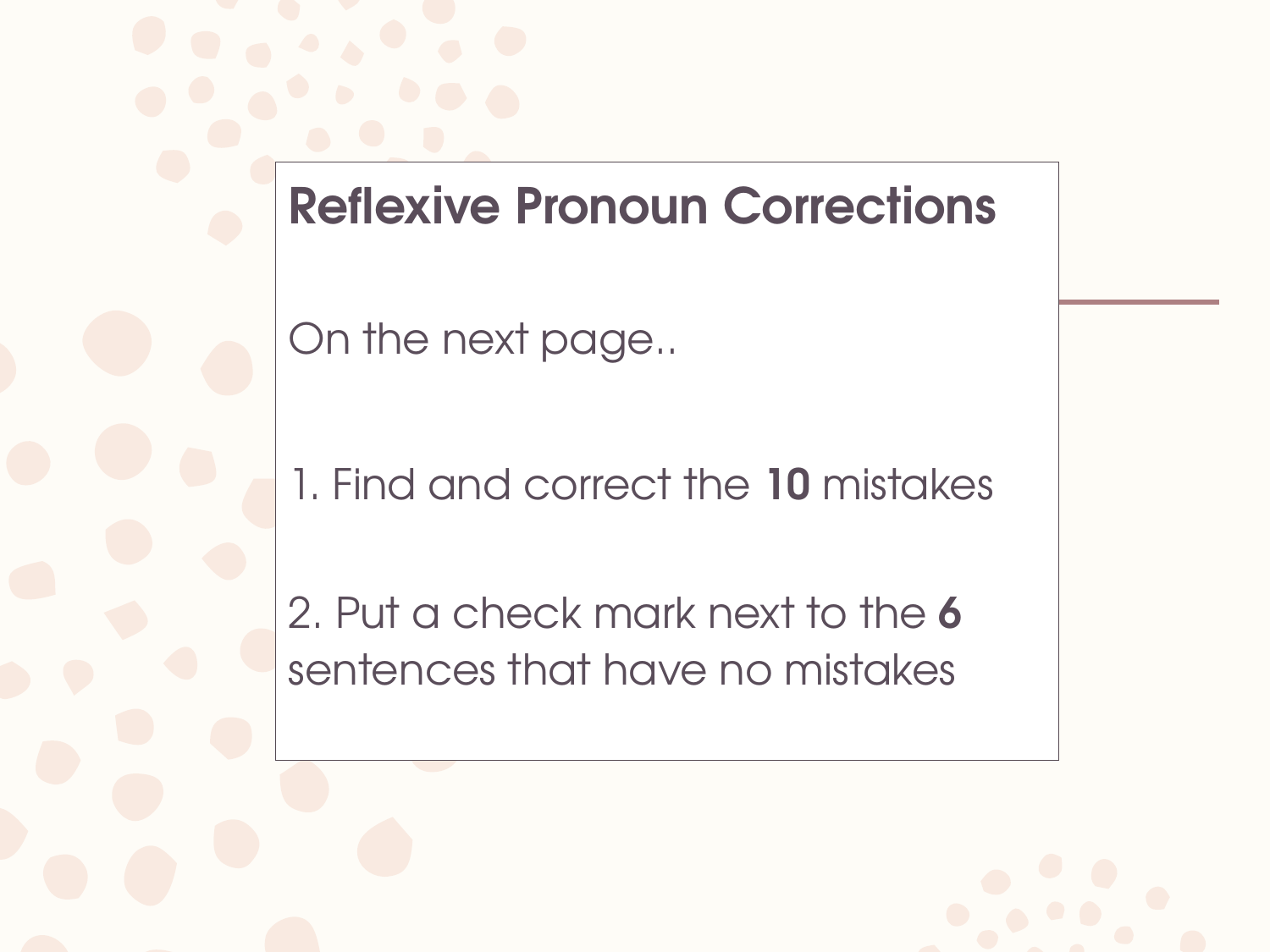

Reflexive Pronoun Corrections
On the next page..

1. Find and correct the 10 mistakes
2. Put a check mark next to the 6  sentences that have no mistakes